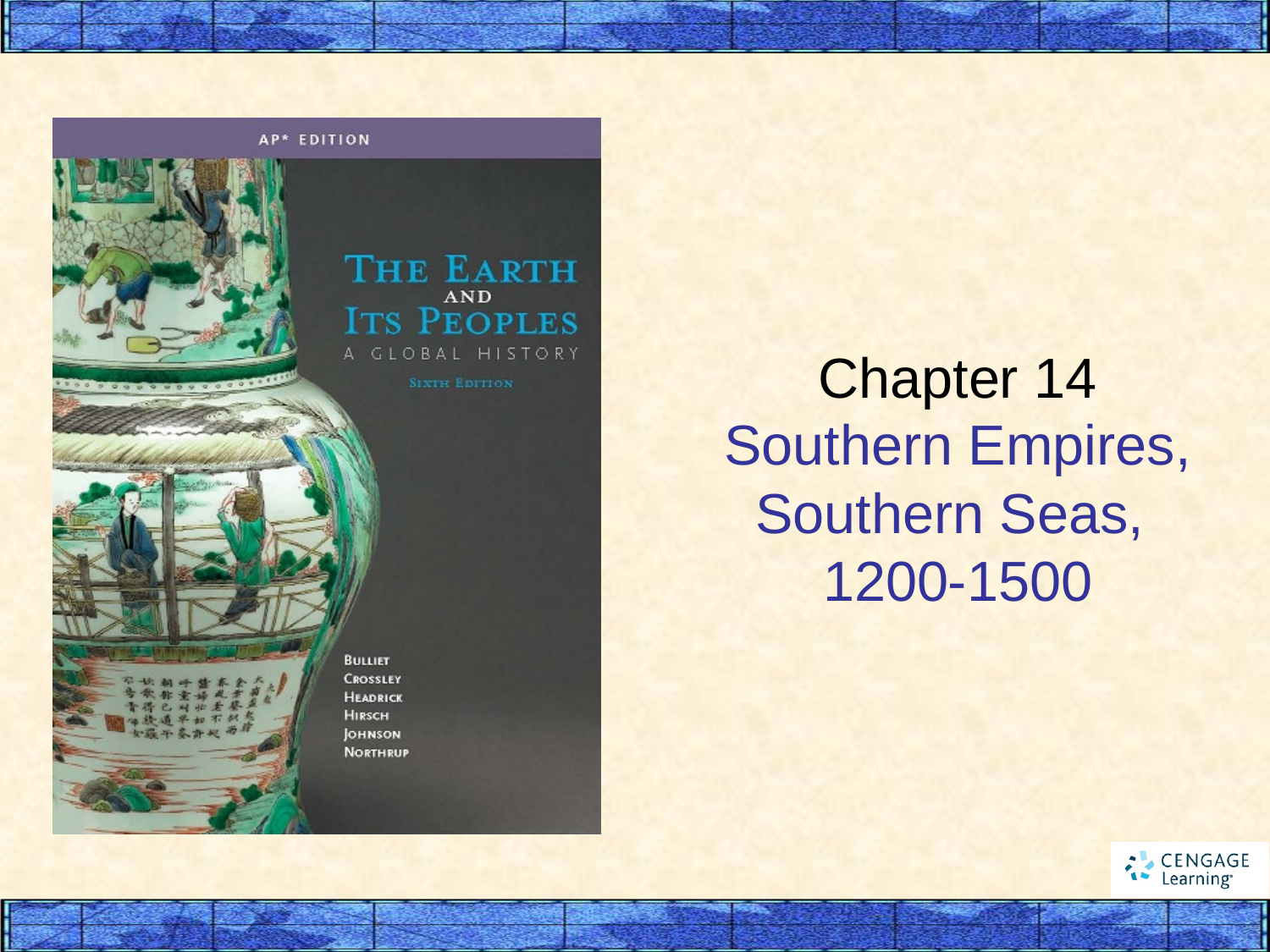

# Chapter 14 Southern Empires, Southern Seas, 1200-1500